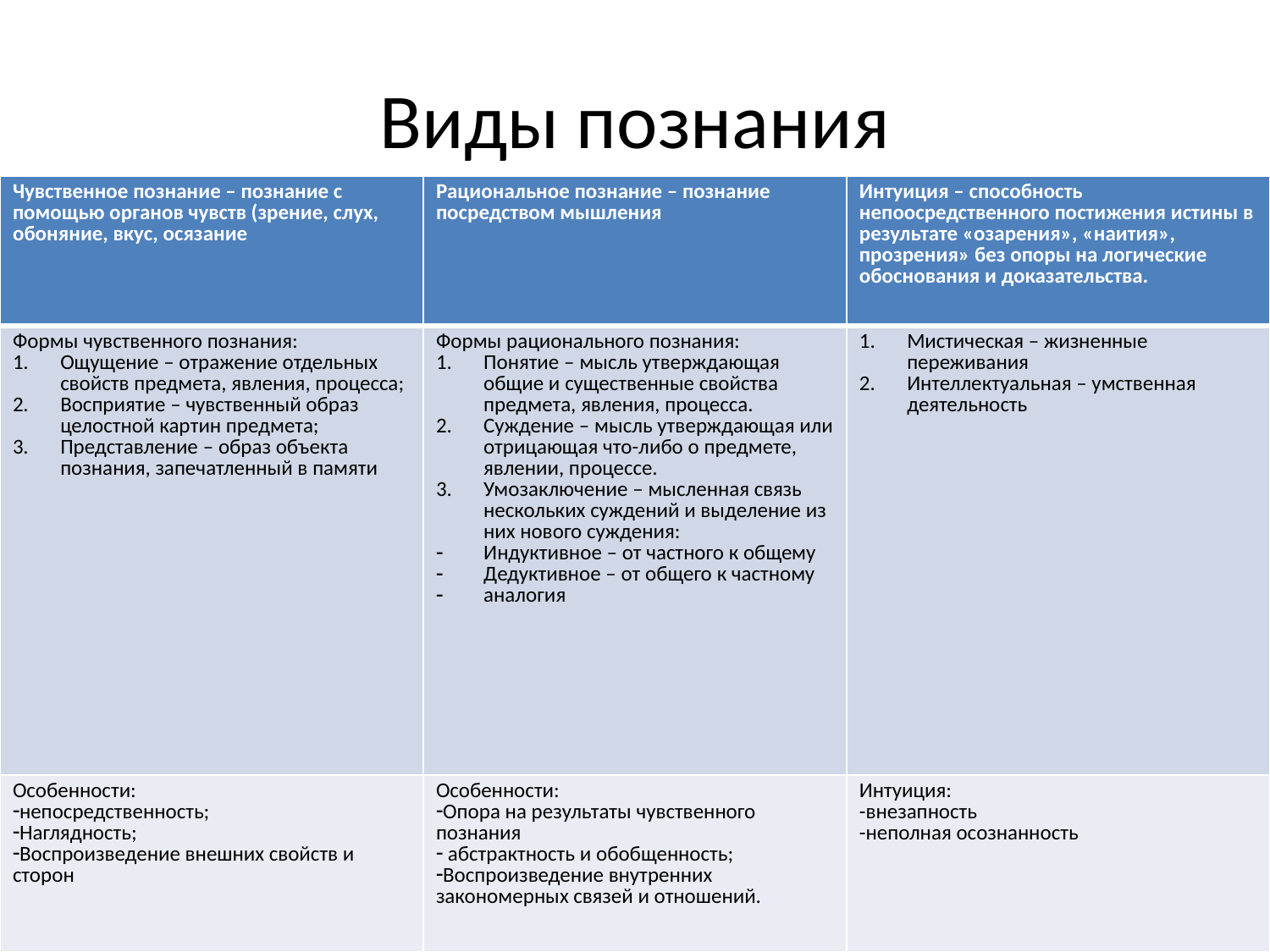

# Виды познания
| Чувственное познание – познание с помощью органов чувств (зрение, слух, обоняние, вкус, осязание | Рациональное познание – познание посредством мышления | Интуиция – способность непоосредственного постижения истины в результате «озарения», «наития», прозрения» без опоры на логические обоснования и доказательства. |
| --- | --- | --- |
| Формы чувственного познания: Ощущение – отражение отдельных свойств предмета, явления, процесса; Восприятие – чувственный образ целостной картин предмета; Представление – образ объекта познания, запечатленный в памяти | Формы рационального познания: Понятие – мысль утверждающая общие и существенные свойства предмета, явления, процесса. Суждение – мысль утверждающая или отрицающая что-либо о предмете, явлении, процессе. Умозаключение – мысленная связь нескольких суждений и выделение из них нового суждения: Индуктивное – от частного к общему Дедуктивное – от общего к частному аналогия | Мистическая – жизненные переживания Интеллектуальная – умственная деятельность |
| Особенности: непосредственность; Наглядность; Воспроизведение внешних свойств и сторон | Особенности: Опора на результаты чувственного познания абстрактность и обобщенность; Воспроизведение внутренних закономерных связей и отношений. | Интуиция: -внезапность -неполная осознанность |